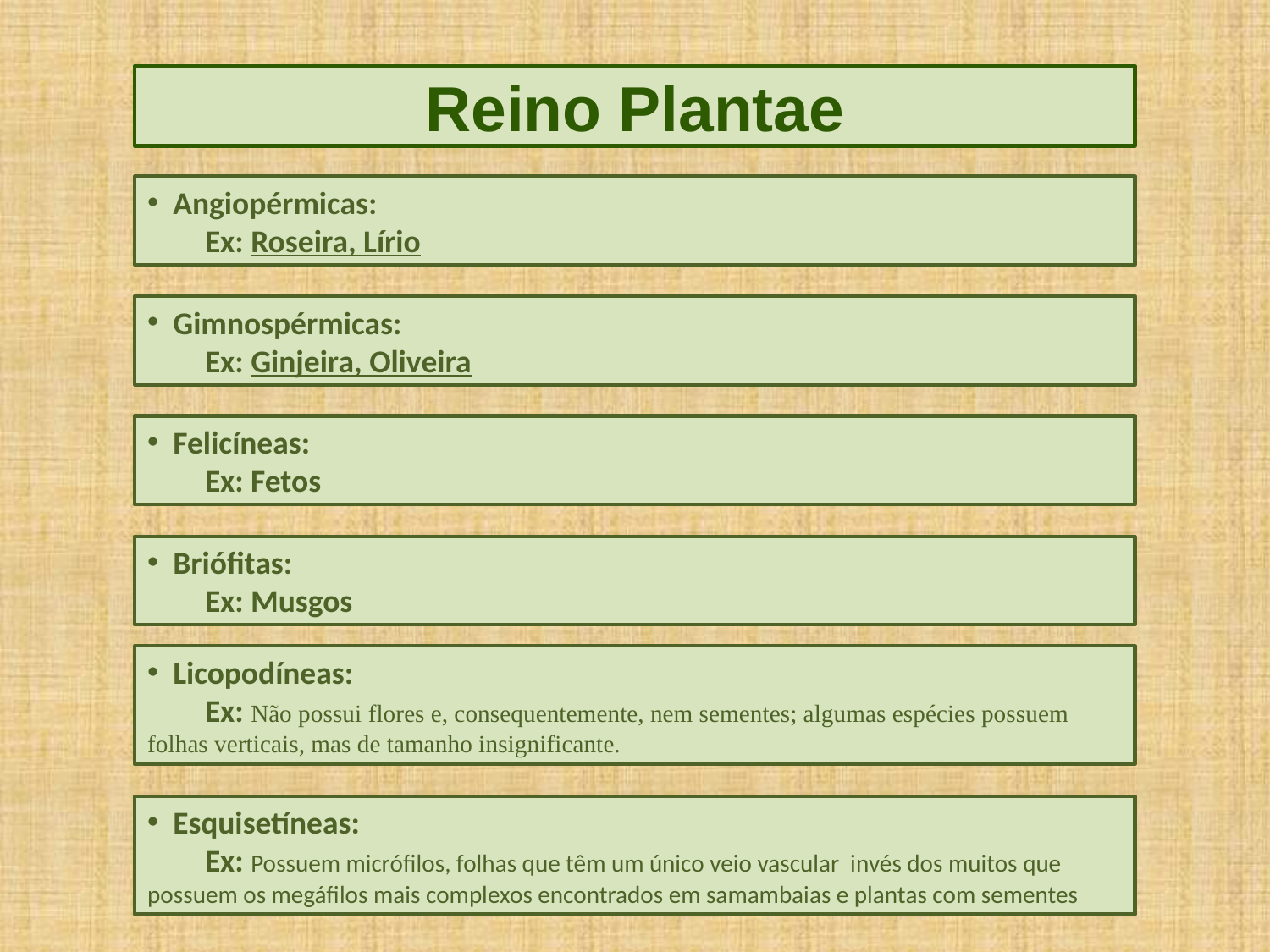

Reino Plantae
  Angiopérmicas:
        Ex: Roseira, Lírio
  Gimnospérmicas:
        Ex: Ginjeira, Oliveira
  Felicíneas:
        Ex: Fetos
  Briófitas:
        Ex: Musgos
  Licopodíneas:
        Ex: Não possui flores e, consequentemente, nem sementes; algumas espécies possuem folhas verticais, mas de tamanho insignificante.
  Esquisetíneas:
        Ex: Possuem micrófilos, folhas que têm um único veio vascular  invés dos muitos que possuem os megáfilos mais complexos encontrados em samambaias e plantas com sementes